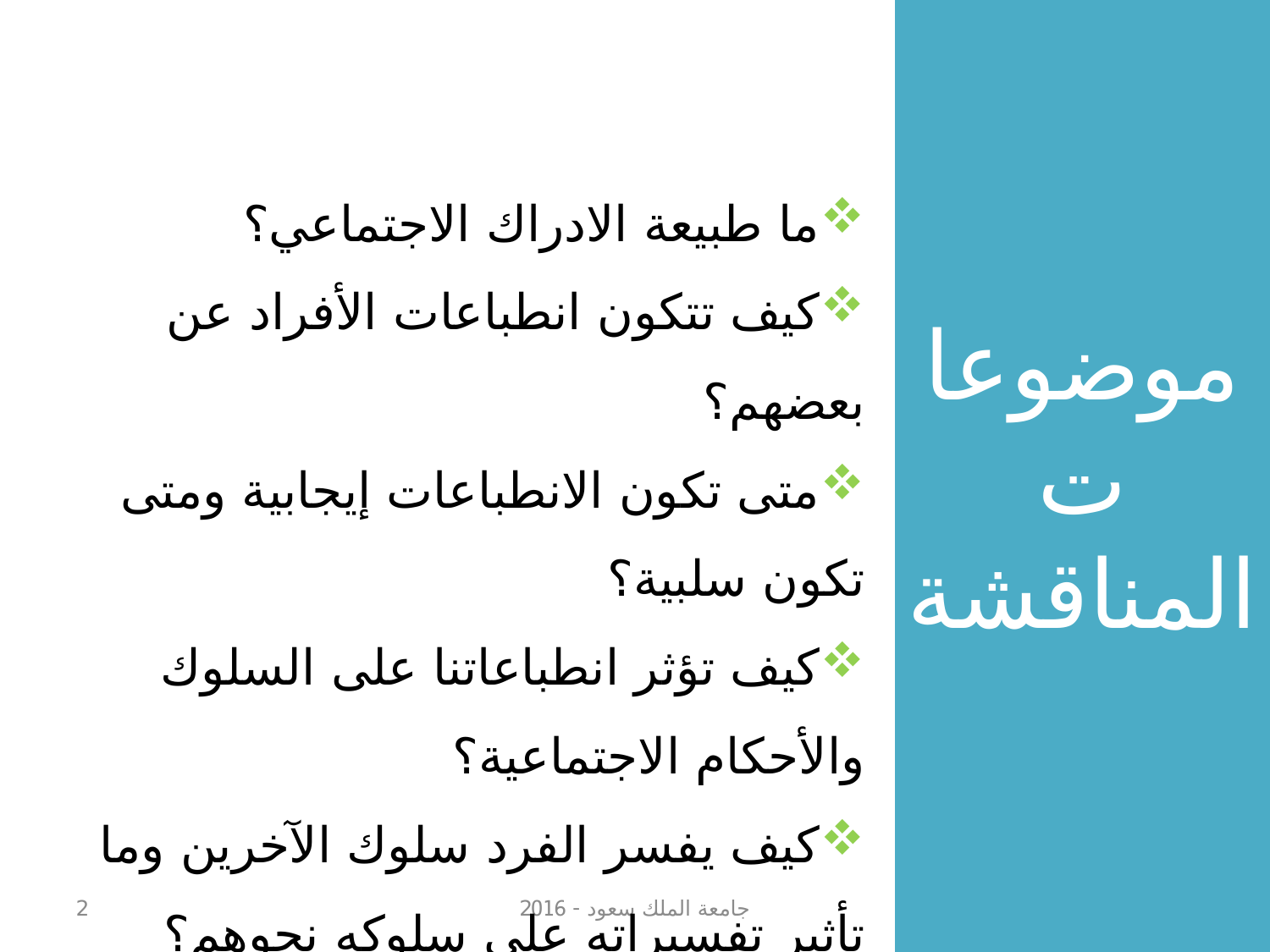

موضوعات المناقشة
ما طبيعة الادراك الاجتماعي؟
كيف تتكون انطباعات الأفراد عن بعضهم؟
متى تكون الانطباعات إيجابية ومتى تكون سلبية؟
كيف تؤثر انطباعاتنا على السلوك والأحكام الاجتماعية؟
كيف يفسر الفرد سلوك الآخرين وما تأثير تفسيراته على سلوكه نحوهم؟
كيف يفهم الأفراد أحداث حياته وسلوكه؟ وما تأثير ذلك على مشاعره وأفكاره وسلوكه؟
2
جامعة الملك سعود - 2016